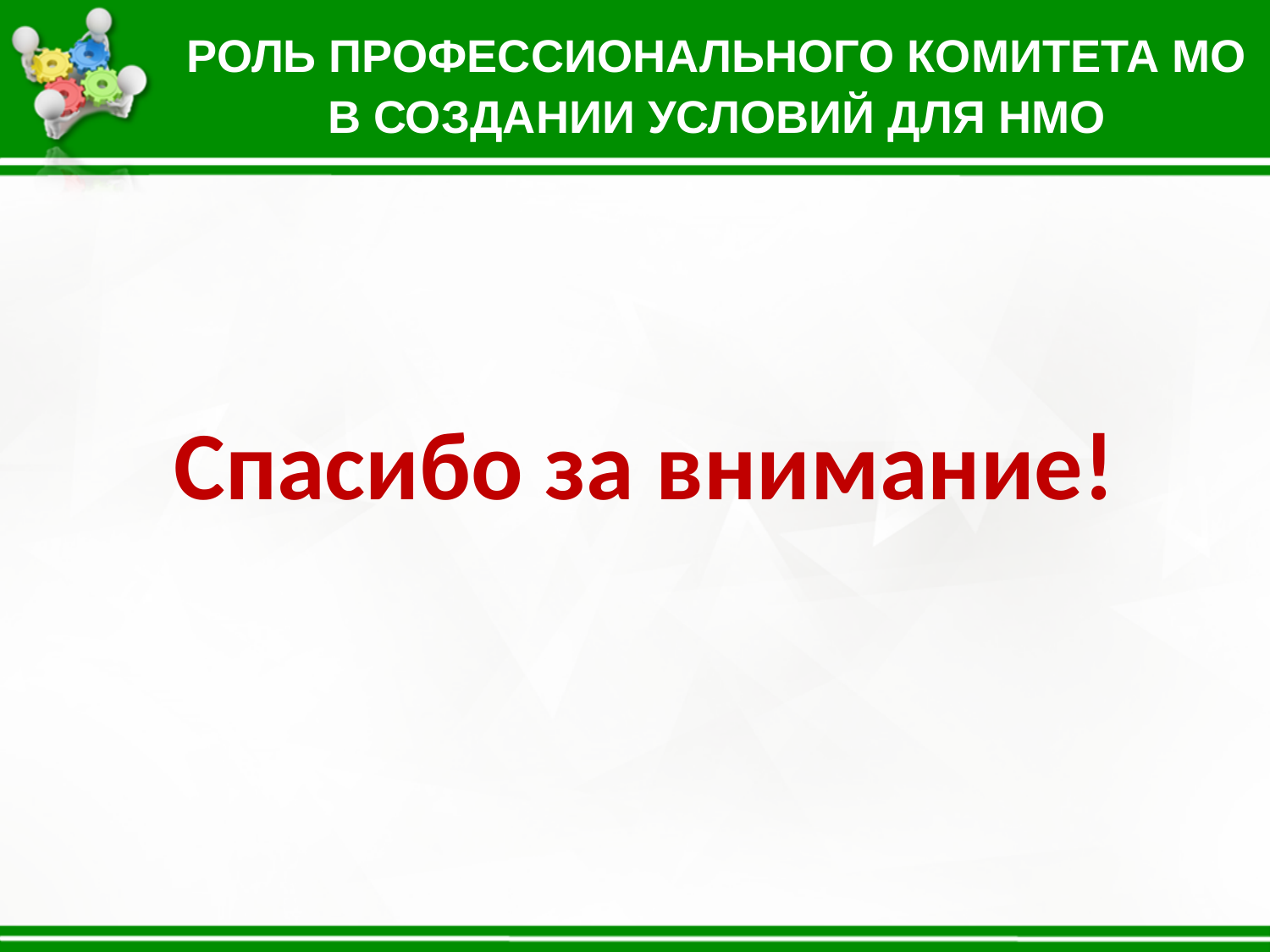

РОЛЬ ПРОФЕССИОНАЛЬНОГО КОМИТЕТА МО В СОЗДАНИИ УСЛОВИЙ ДЛЯ НМО
Спасибо за внимание!